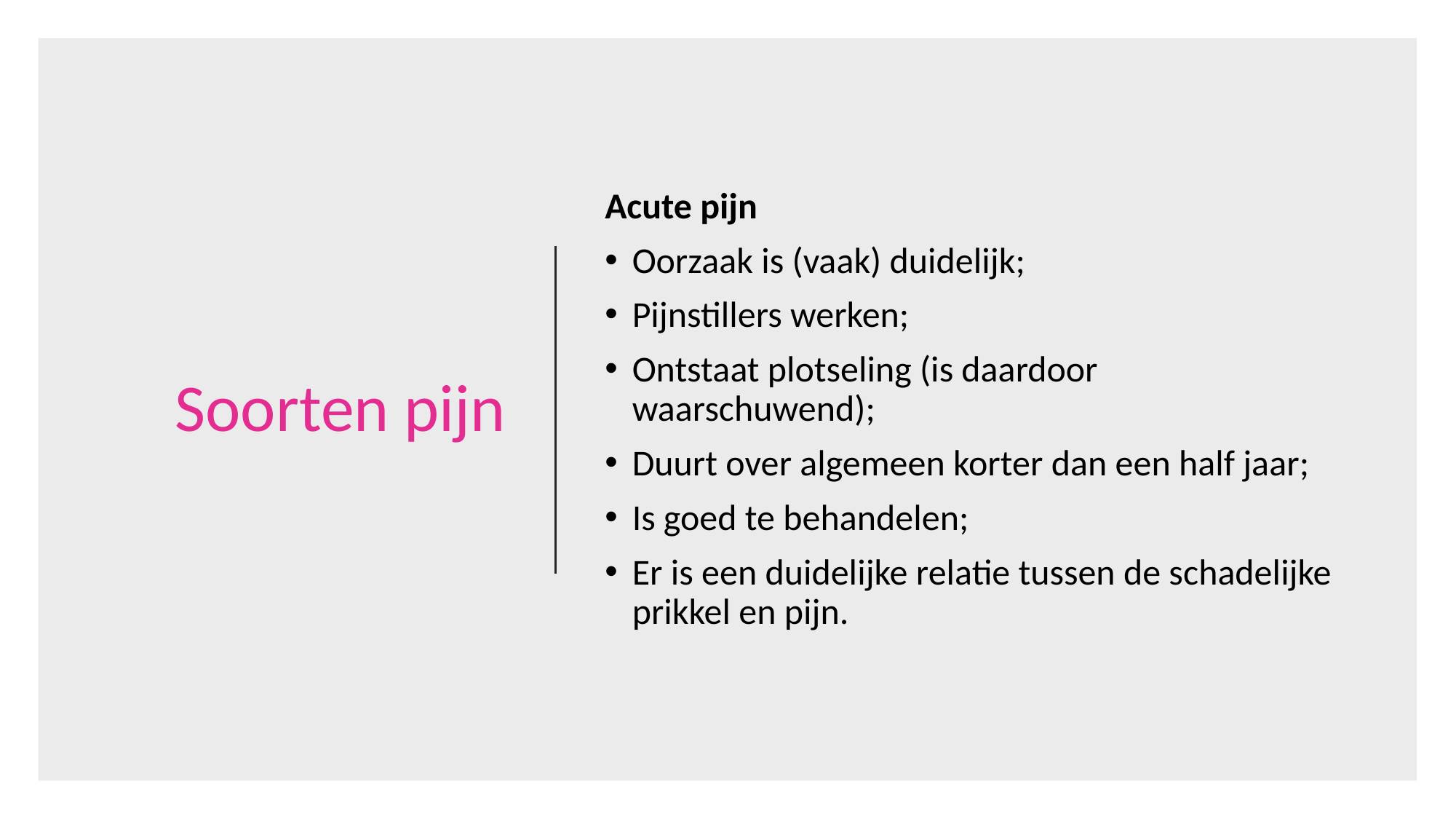

# Soorten pijn
Acute pijn
Oorzaak is (vaak) duidelijk;
Pijnstillers werken;
Ontstaat plotseling (is daardoor waarschuwend);
Duurt over algemeen korter dan een half jaar;
Is goed te behandelen;
Er is een duidelijke relatie tussen de schadelijke prikkel en pijn.